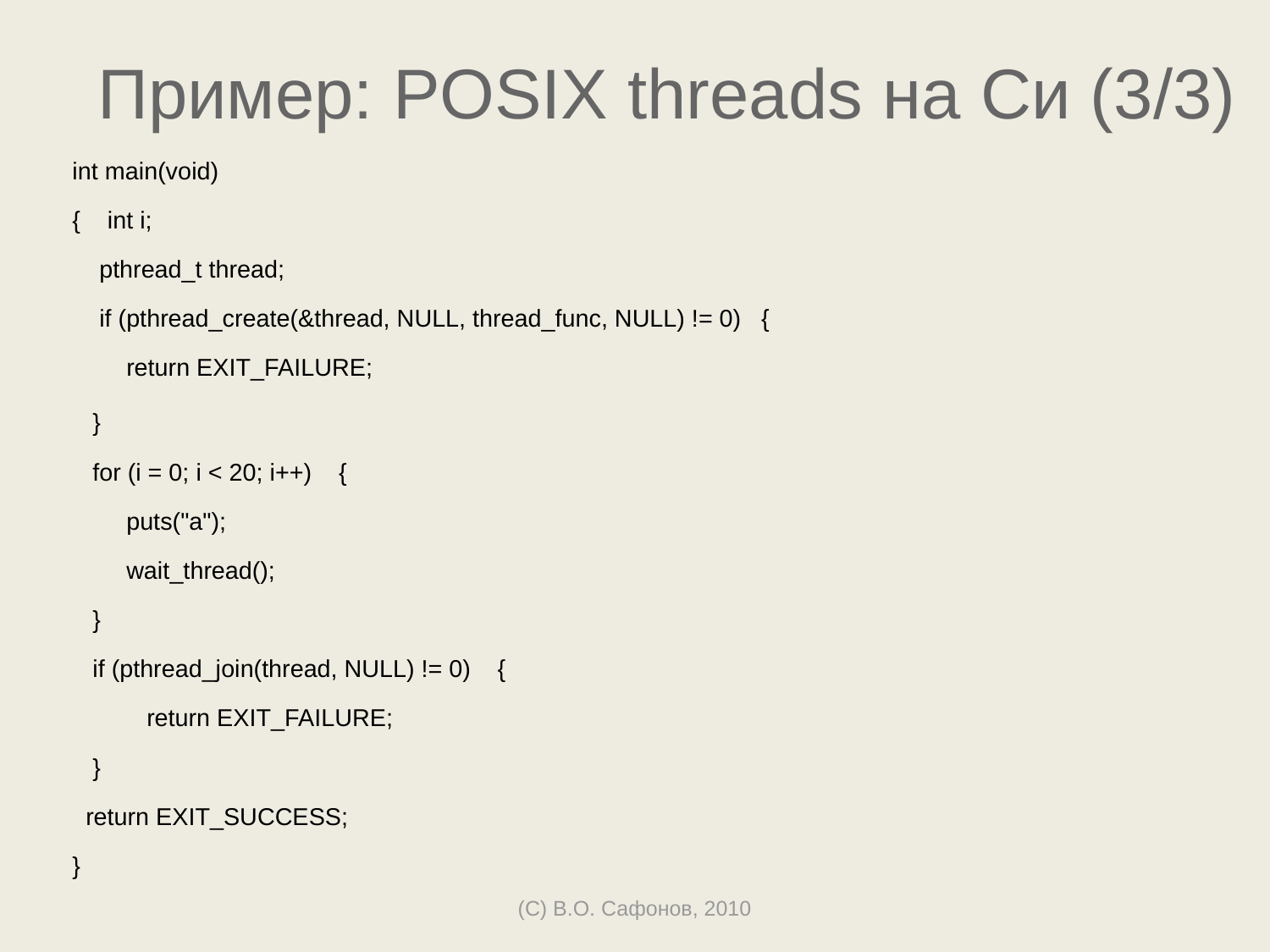

# Пример: POSIX threads на Си (3/3)
int main(void)
{    int i;
    pthread_t thread;
    if (pthread_create(&thread, NULL, thread_func, NULL) != 0)   {
        return EXIT_FAILURE;
   }
   for (i = 0; i < 20; i++)    {
        puts("a");
        wait_thread();
   }
   if (pthread_join(thread, NULL) != 0)    {
           return EXIT_FAILURE;
   }
  return EXIT_SUCCESS;
}

(C) В.О. Сафонов, 2010